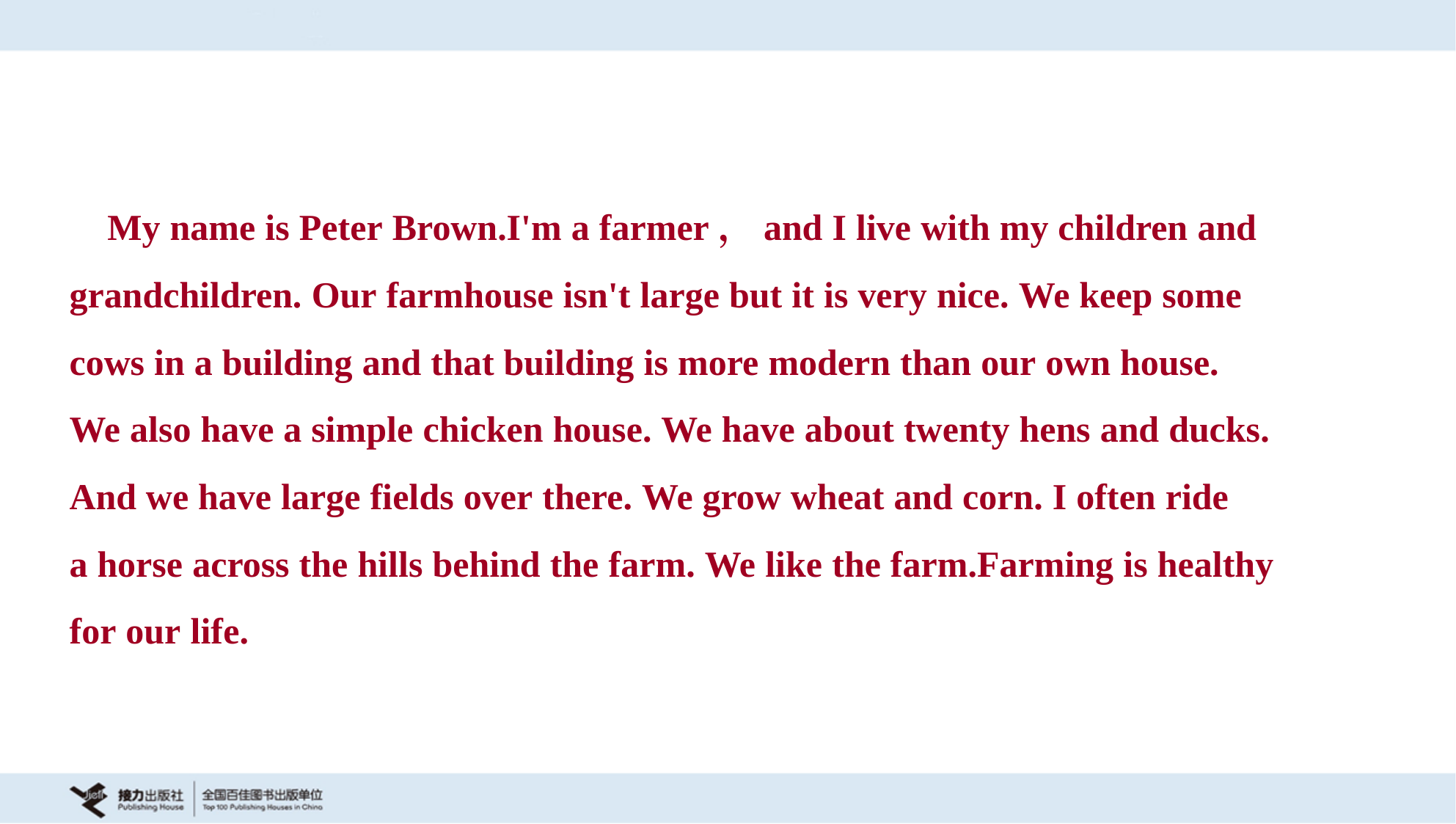

My name is Peter Brown.I'm a farmer，and I live with my children and
grandchildren. Our farmhouse isn't large but it is very nice. We keep some
cows in a building and that building is more modern than our own house.
We also have a simple chicken house. We have about twenty hens and ducks.
And we have large fields over there. We grow wheat and corn. I often ride
a horse across the hills behind the farm. We like the farm.Farming is healthy
for our life.